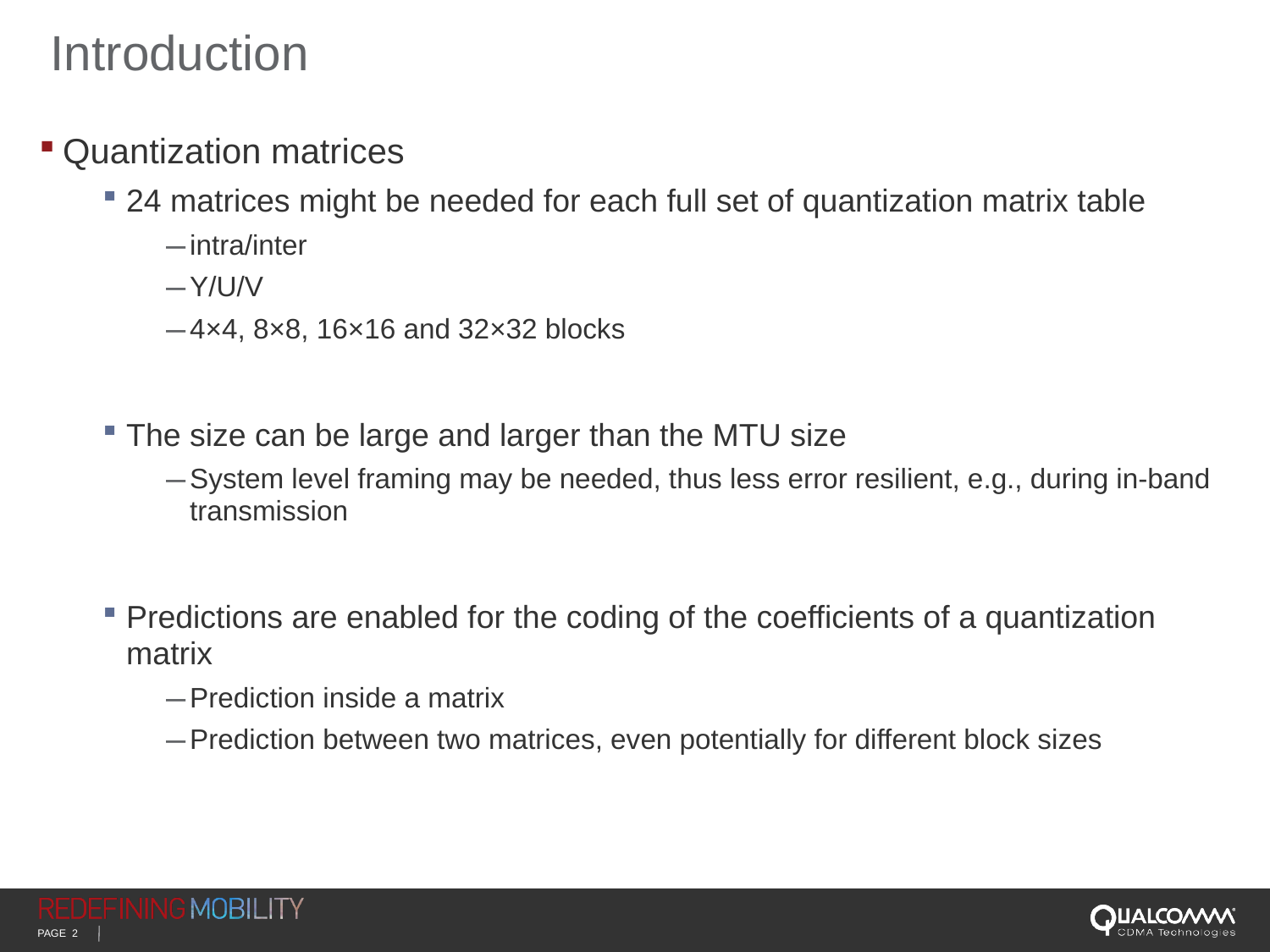

# Introduction
Quantization matrices
24 matrices might be needed for each full set of quantization matrix table
intra/inter
Y/U/V
4×4, 8×8, 16×16 and 32×32 blocks

The size can be large and larger than the MTU size
System level framing may be needed, thus less error resilient, e.g., during in-band transmission

Predictions are enabled for the coding of the coefficients of a quantization matrix
Prediction inside a matrix
Prediction between two matrices, even potentially for different block sizes